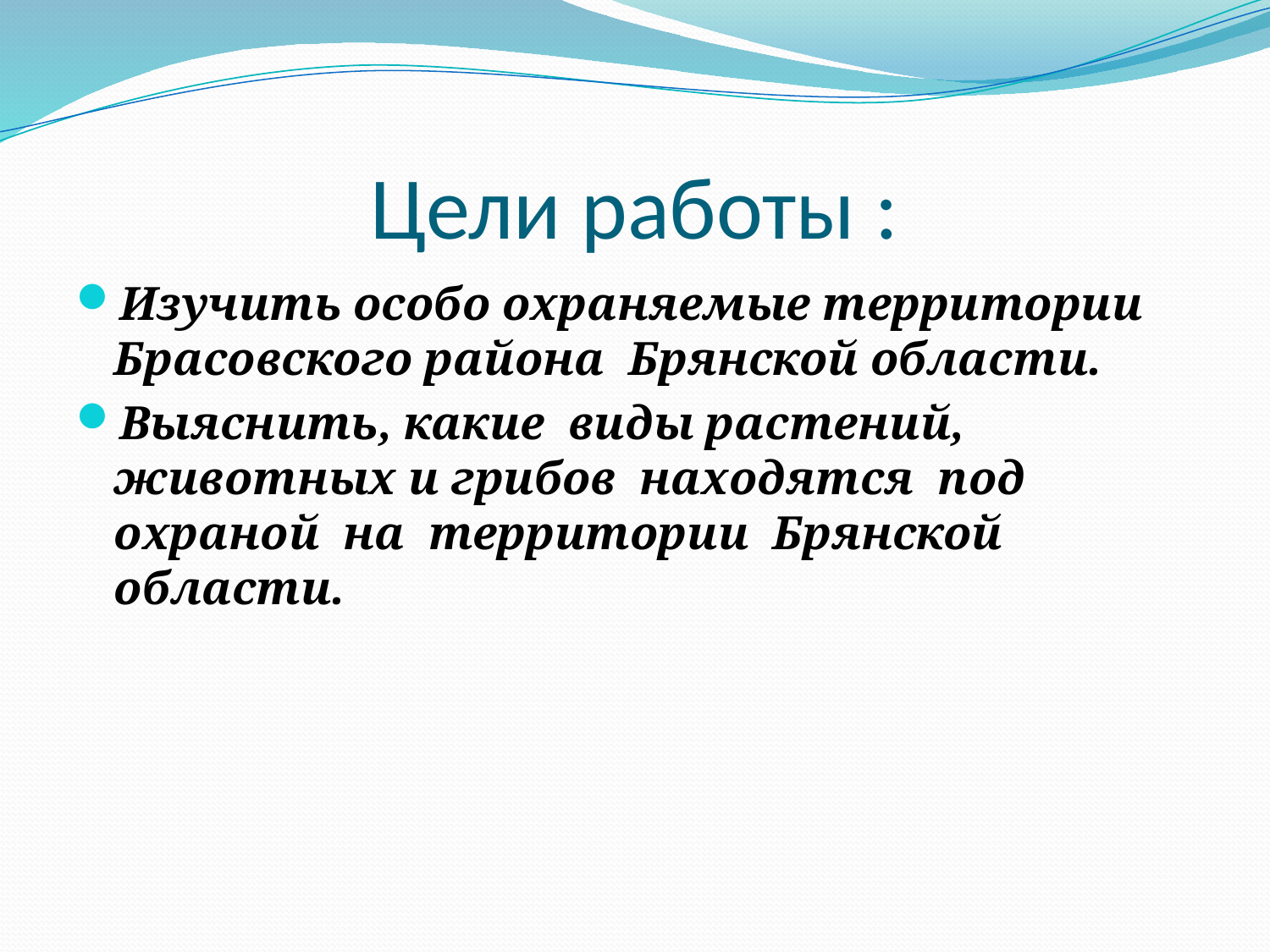

# Цели работы :
Изучить особо охраняемые территории Брасовского района  Брянской области.
Выяснить, какие  виды растений, животных и грибов  находятся  под  охраной  на  территории  Брянской области.